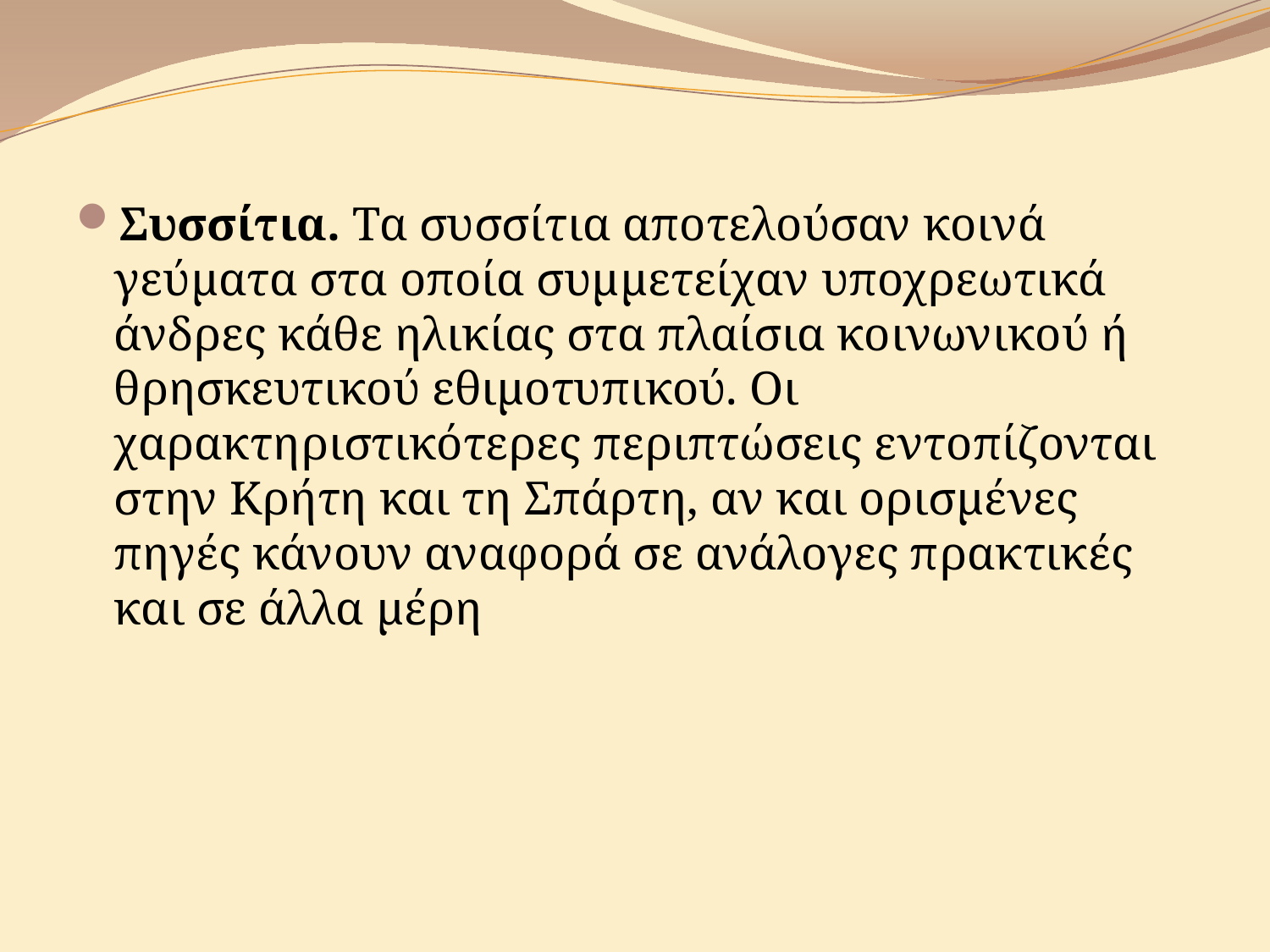

Συσσίτια. Τα συσσίτια αποτελούσαν κοινά γεύματα στα οποία συμμετείχαν υποχρεωτικά άνδρες κάθε ηλικίας στα πλαίσια κοινωνικού ή θρησκευτικού εθιμοτυπικού. Οι χαρακτηριστικότερες περιπτώσεις εντοπίζονται στην Κρήτη και τη Σπάρτη, αν και ορισμένες πηγές κάνουν αναφορά σε ανάλογες πρακτικές και σε άλλα μέρη